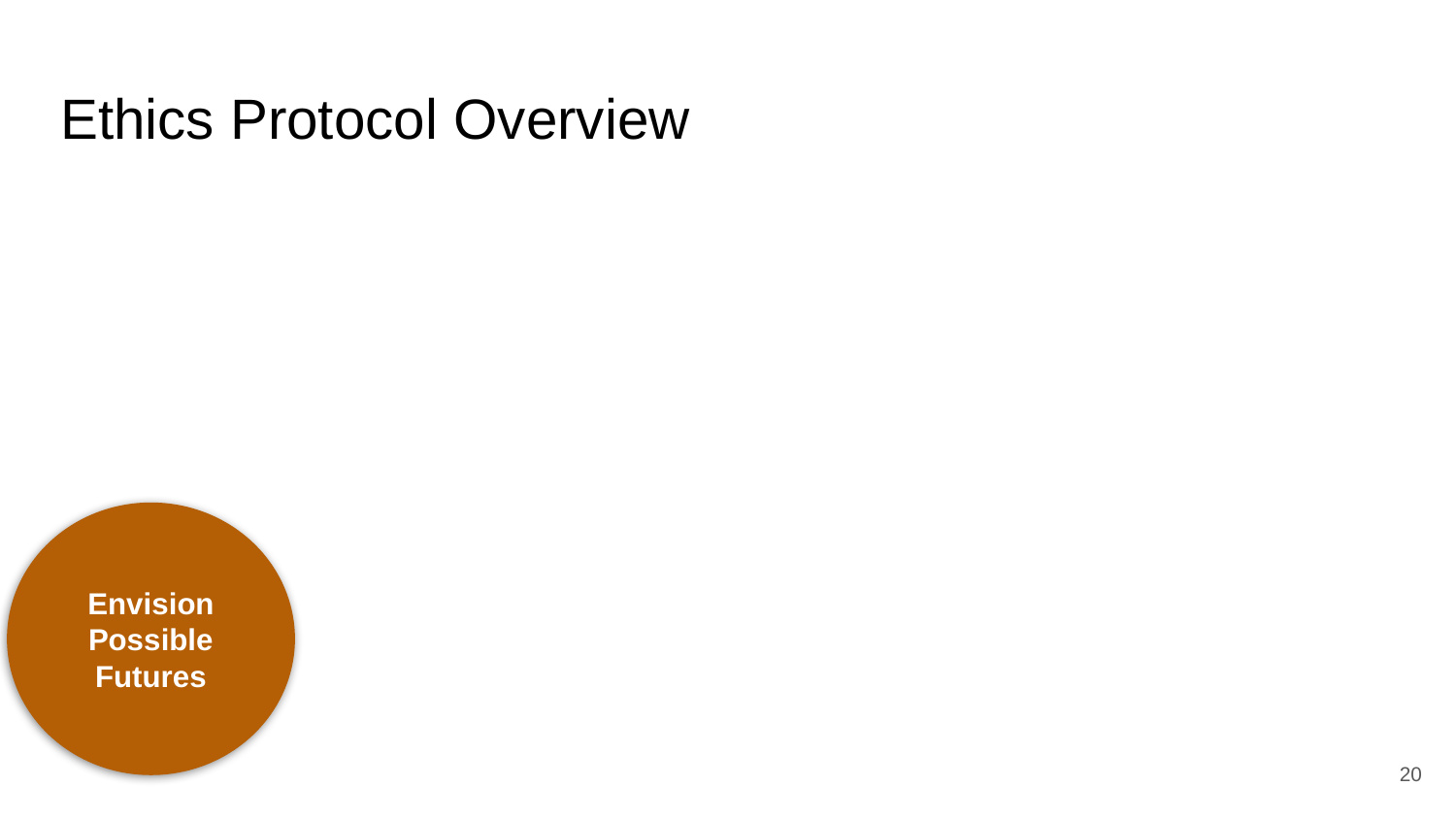

# Ethics Protocol Overview
Envision Possible Futures
20